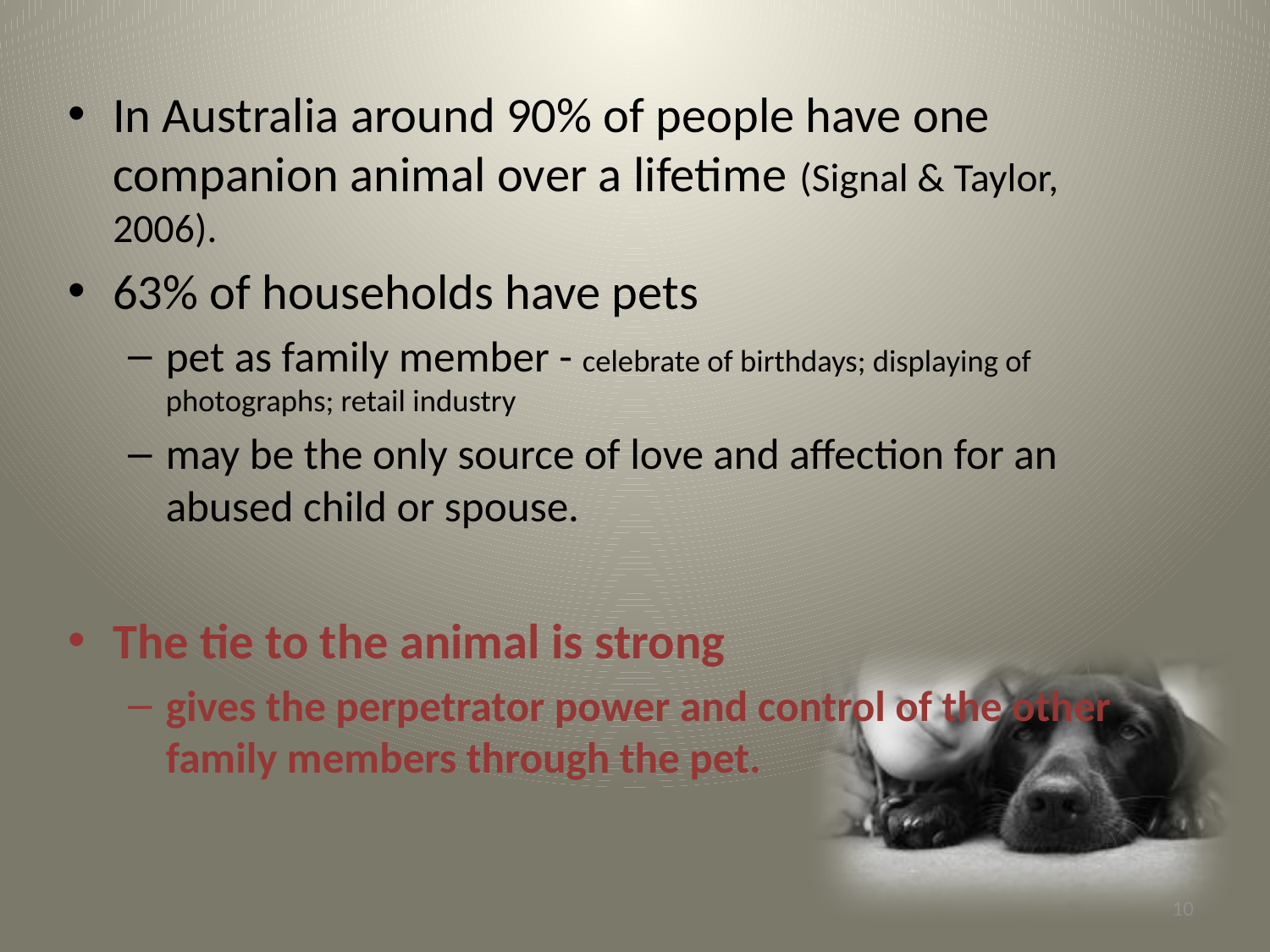

In Australia around 90% of people have one companion animal over a lifetime (Signal & Taylor, 2006).
63% of households have pets
pet as family member - celebrate of birthdays; displaying of photographs; retail industry
may be the only source of love and affection for an abused child or spouse.

The tie to the animal is strong
gives the perpetrator power and control of the other family members through the pet.
10